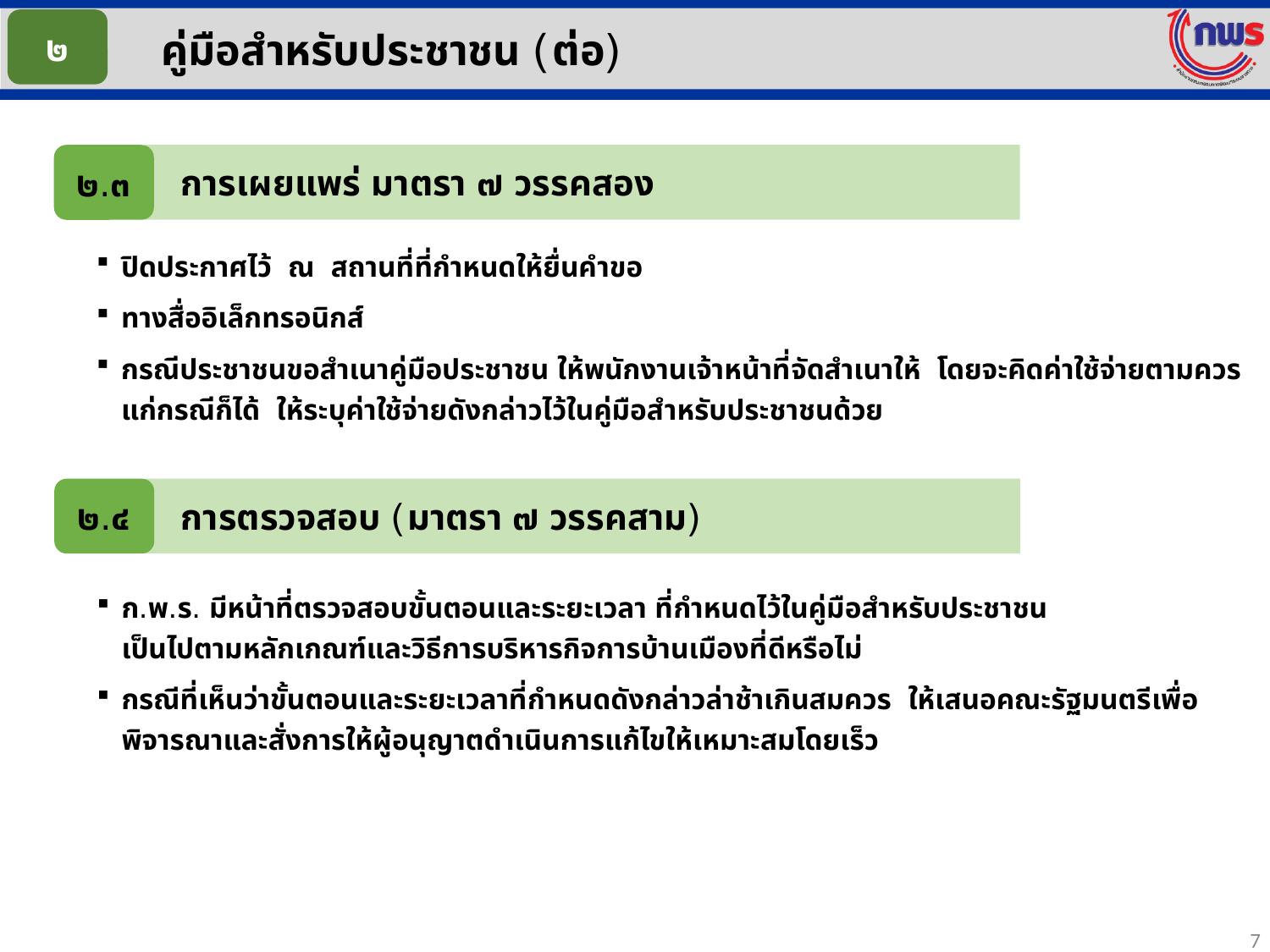

๒
คู่มือสำหรับประชาชน (ต่อ)
๒.๓

การเผยแพร่ มาตรา ๗ วรรคสอง
ปิดประกาศไว้  ณ  สถานที่ที่กำหนดให้ยื่นคำขอ
ทางสื่ออิเล็กทรอนิกส์
กรณีประชาชนขอสำเนาคู่มือประชาชน ให้พนักงานเจ้าหน้าที่จัดสำเนาให้  โดยจะคิดค่าใช้จ่ายตามควรแก่กรณีก็ได้  ให้ระบุค่าใช้จ่ายดังกล่าวไว้ในคู่มือสำหรับประชาชนด้วย
๒.๔

การตรวจสอบ (มาตรา ๗ วรรคสาม)
ก.พ.ร. มีหน้าที่ตรวจสอบขั้นตอนและระยะเวลา ที่กำหนดไว้ในคู่มือสำหรับประชาชน
เป็นไปตามหลักเกณฑ์และวิธีการบริหารกิจการบ้านเมืองที่ดีหรือไม่
กรณีที่เห็นว่าขั้นตอนและระยะเวลาที่กำหนดดังกล่าวล่าช้าเกินสมควร  ให้เสนอคณะรัฐมนตรีเพื่อพิจารณาและสั่งการให้ผู้อนุญาตดำเนินการแก้ไขให้เหมาะสมโดยเร็ว
7